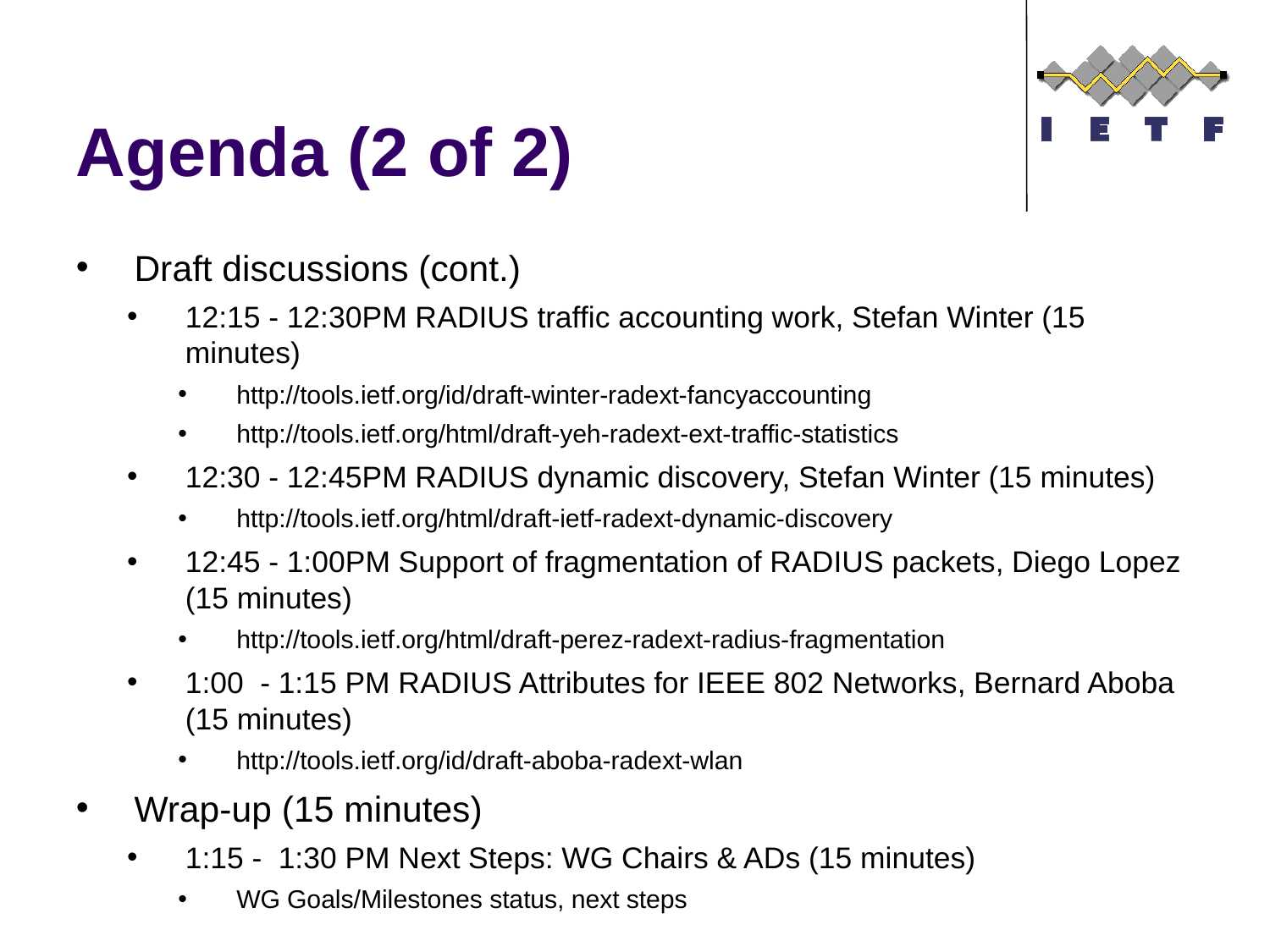

# Agenda (2 of 2)
Draft discussions (cont.)
12:15 - 12:30PM RADIUS traffic accounting work, Stefan Winter (15 minutes)
http://tools.ietf.org/id/draft-winter-radext-fancyaccounting
http://tools.ietf.org/html/draft-yeh-radext-ext-traffic-statistics
12:30 - 12:45PM RADIUS dynamic discovery, Stefan Winter (15 minutes)
http://tools.ietf.org/html/draft-ietf-radext-dynamic-discovery
12:45 - 1:00PM Support of fragmentation of RADIUS packets, Diego Lopez (15 minutes)
http://tools.ietf.org/html/draft-perez-radext-radius-fragmentation
1:00  - 1:15 PM RADIUS Attributes for IEEE 802 Networks, Bernard Aboba (15 minutes)
http://tools.ietf.org/id/draft-aboba-radext-wlan
Wrap-up (15 minutes)
1:15 -  1:30 PM Next Steps: WG Chairs & ADs (15 minutes)
WG Goals/Milestones status, next steps